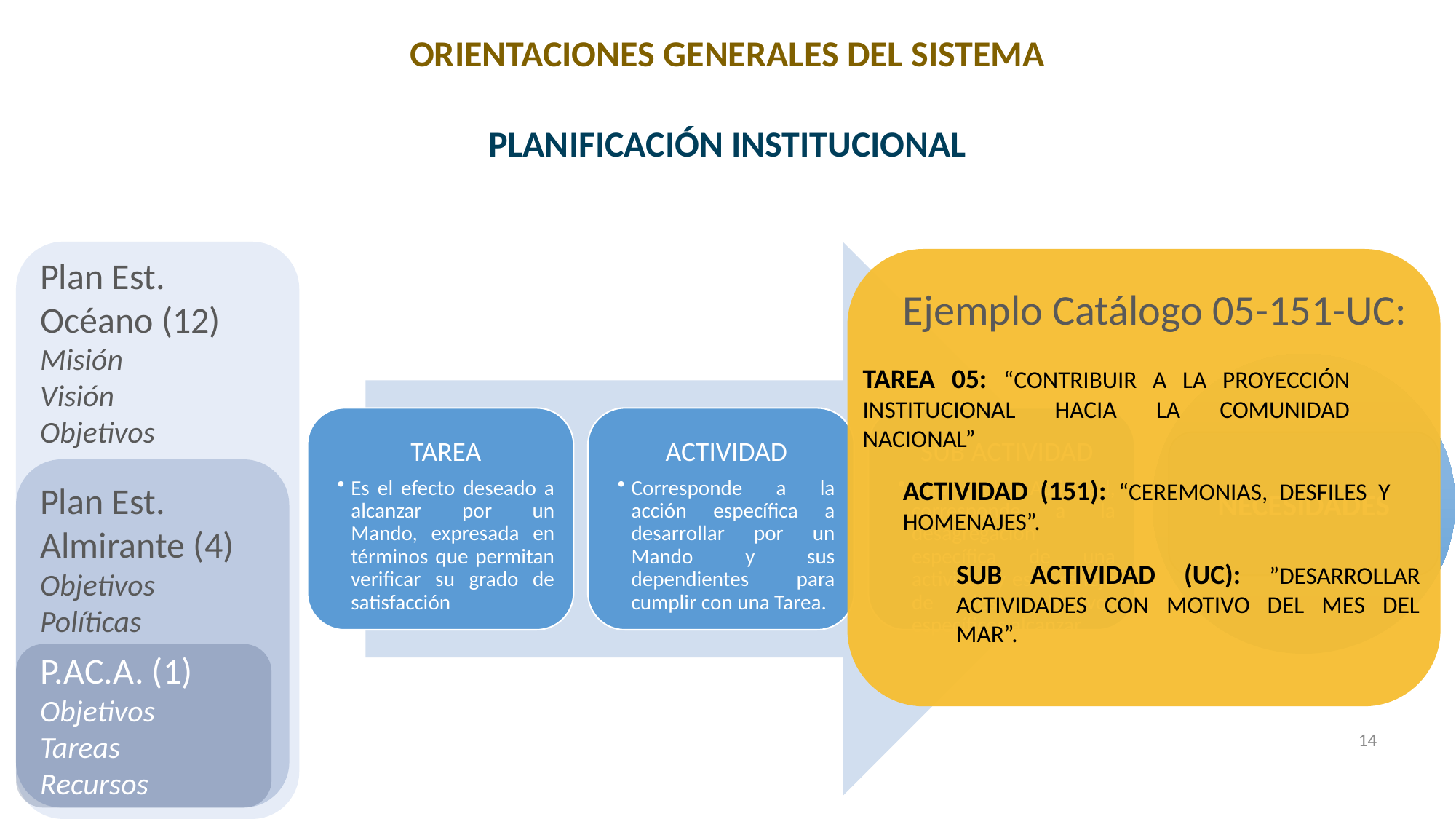

ORIENTACIONES GENERALES DEL SISTEMA
PLANIFICACIÓN INSTITUCIONAL

TAREA
Es el efecto deseado a alcanzar por un Mando, expresada en términos que permitan verificar su grado de satisfacción
ACTIVIDAD
Corresponde a la acción específica a desarrollar por un Mando y sus dependientes para cumplir con una Tarea.
SUB ACTIVIDAD
Una Sub Actividad, corresponde a la desagregación específica de una actividad y es el reflejo de los objetivos específicos alcanzar.
Plan Est. Océano (12)
Misión
Visión
Objetivos

Ejemplo Catálogo 05-151-UC:
TAREA 05: “CONTRIBUIR A LA PROYECCIÓN INSTITUCIONAL HACIA LA COMUNIDAD NACIONAL”

ACTIVIDAD (151): “CEREMONIAS, DESFILES Y HOMENAJES”.
SUB ACTIVIDAD (UC): ”DESARROLLAR ACTIVIDADES CON MOTIVO DEL MES DEL MAR”.
PROPACA
NECESIDADES

Plan Est. Almirante (4)
Objetivos
Políticas
P.AC.A. (1)
Objetivos
Tareas
Recursos

14